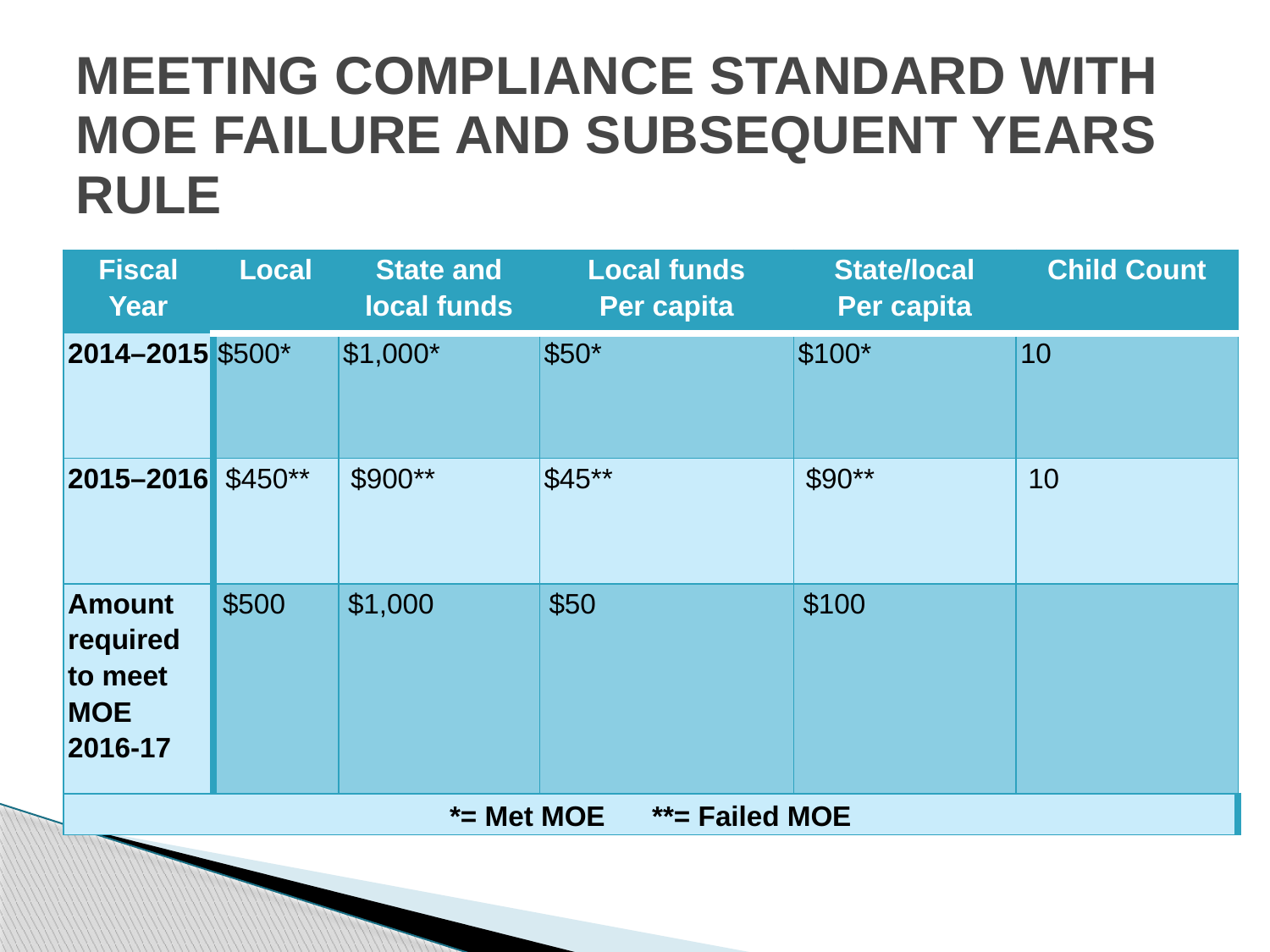

# Meeting Compliance Standard With MOE Failure and Subsequent Years Rule
| Fiscal Year | Local | State and local funds | Local funds Per capita | State/local Per capita | Child Count |
| --- | --- | --- | --- | --- | --- |
| 2014–2015 | $500\* | $1,000\* | $50\* | $100\* | 10 |
| 2015–2016 | $450\*\* | $900\*\* | $45\*\* | $90\*\* | 10 |
| Amount required to meet MOE 2016-17 | $500 | $1,000 | $50 | $100 |  |
| \*= Met MOE \*\*= Failed MOE |  |  |  |  |  |